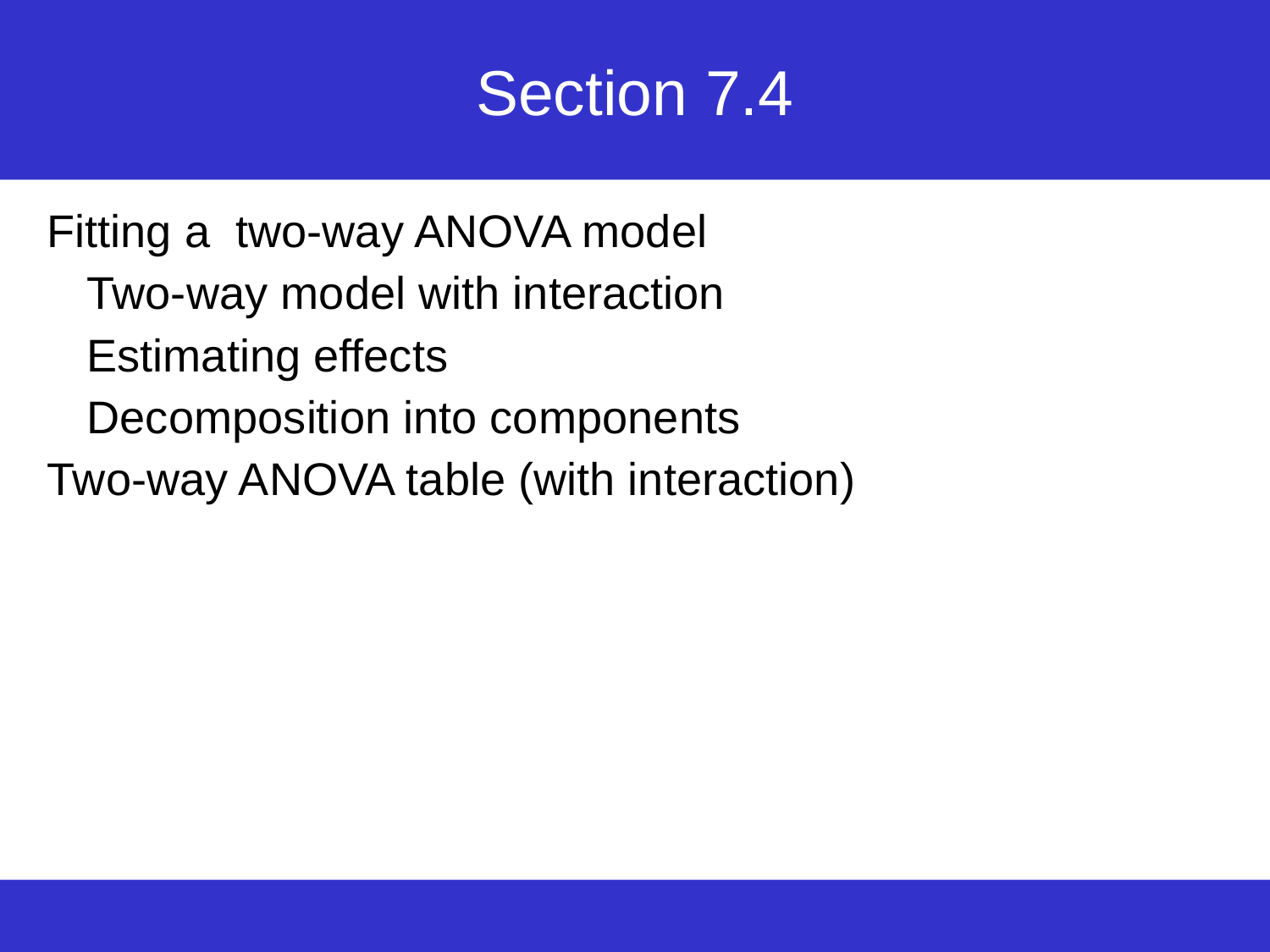

# Section 7.4
Fitting a  two-way ANOVA model
Two-way model with interaction
Estimating effects
Decomposition into components
Two-way ANOVA table (with interaction)